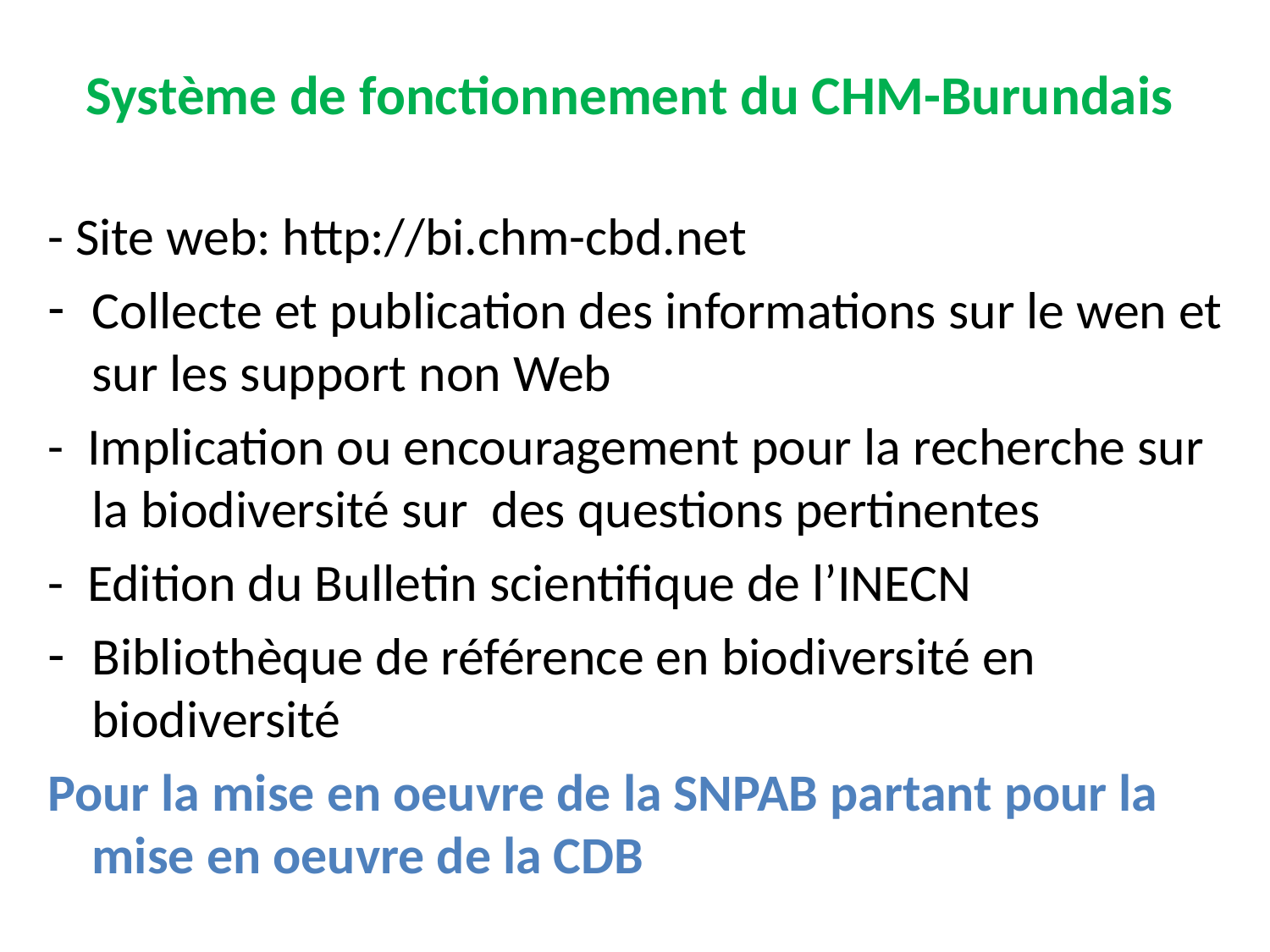

# Système de fonctionnement du CHM-Burundais
- Site web: http://bi.chm-cbd.net
Collecte et publication des informations sur le wen et sur les support non Web
-  Implication ou encouragement pour la recherche sur la biodiversité sur  des questions pertinentes
-  Edition du Bulletin scientifique de l’INECN
Bibliothèque de référence en biodiversité en biodiversité
Pour la mise en oeuvre de la SNPAB partant pour la mise en oeuvre de la CDB